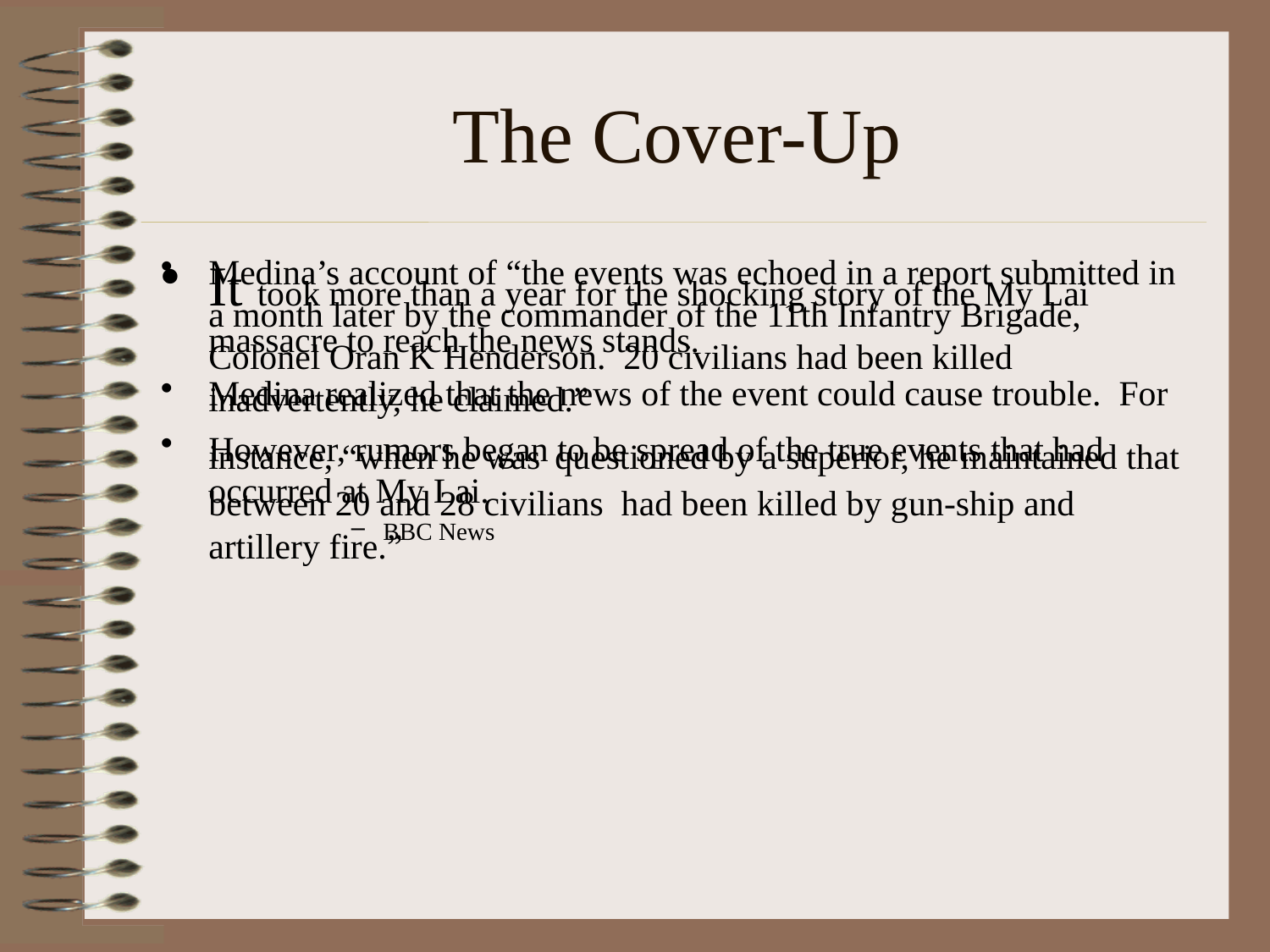

# The Cover-Up
It took more than a year for the shocking story of the My Lai massacre to reach the news stands.
Medina realized that the news of the event could cause trouble.  For instance, “when he was questioned by a superior, he maintained that between 20 and 28 civilians  had been killed by gun-ship and artillery fire.”
Medina’s account of “the events was echoed in a report submitted in a month later by the commander of the 11th Infantry Brigade, Colonel Oran K Henderson.  20 civilians had been killed inadvertently, he claimed.”
However, rumors began to be spread of the true events that had occurred at My Lai.
BBC News